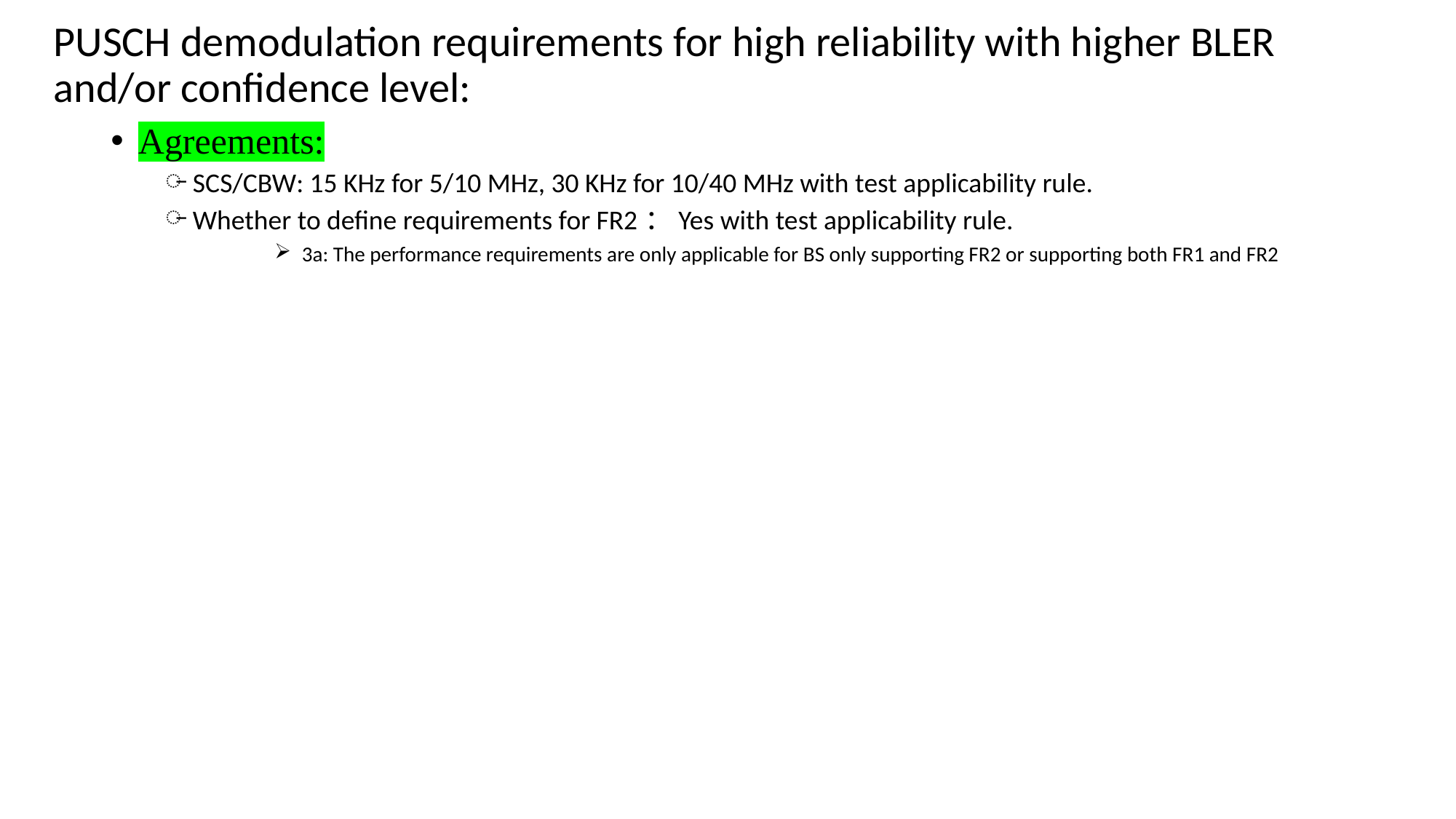

PUSCH demodulation requirements for high reliability with higher BLER and/or confidence level:
Agreements:
SCS/CBW: 15 KHz for 5/10 MHz, 30 KHz for 10/40 MHz with test applicability rule.
Whether to define requirements for FR2：Yes with test applicability rule.
3a: The performance requirements are only applicable for BS only supporting FR2 or supporting both FR1 and FR2